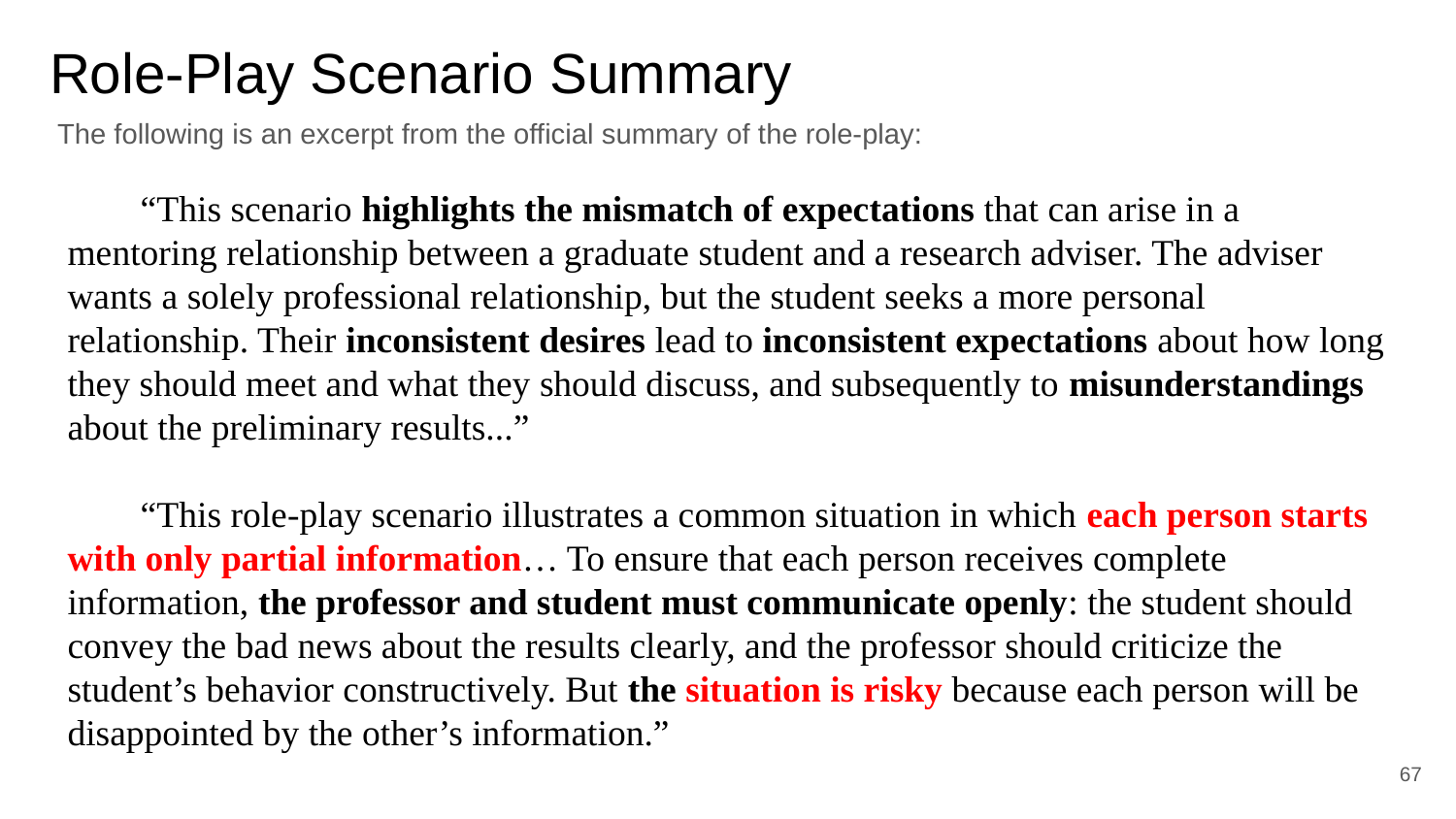

# Role-Play Scenario Summary
The following is an excerpt from the official summary of the role-play:
“This scenario highlights the mismatch of expectations that can arise in a mentoring relationship between a graduate student and a research adviser. The adviser wants a solely professional relationship, but the student seeks a more personal relationship. Their inconsistent desires lead to inconsistent expectations about how long they should meet and what they should discuss, and subsequently to misunderstandings about the preliminary results...”

“This role-play scenario illustrates a common situation in which each person starts with only partial information… To ensure that each person receives complete information, the professor and student must communicate openly: the student should convey the bad news about the results clearly, and the professor should criticize the student’s behavior constructively. But the situation is risky because each person will be disappointed by the other’s information.”

67